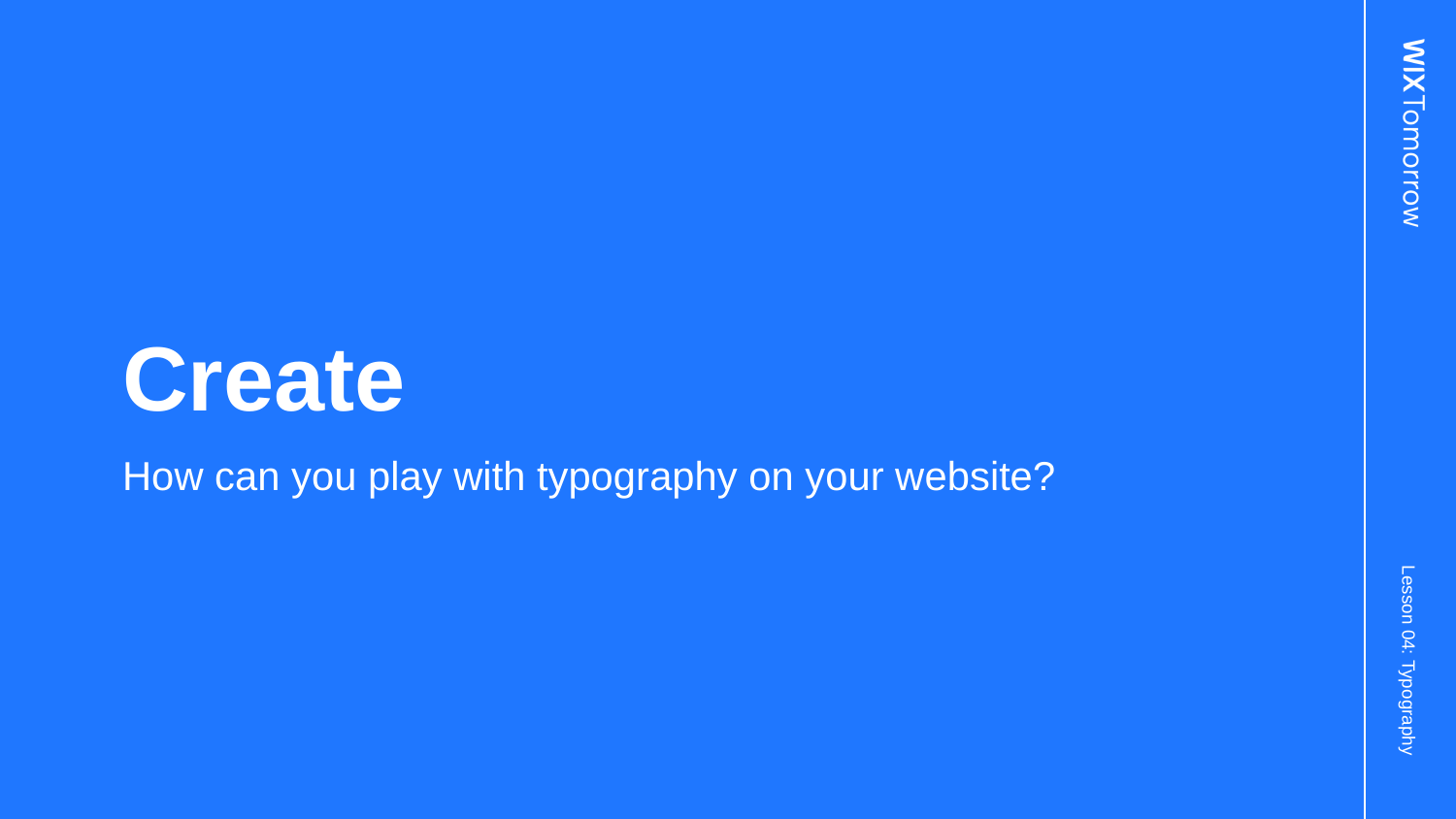

# Create
How can you play with typography on your website?